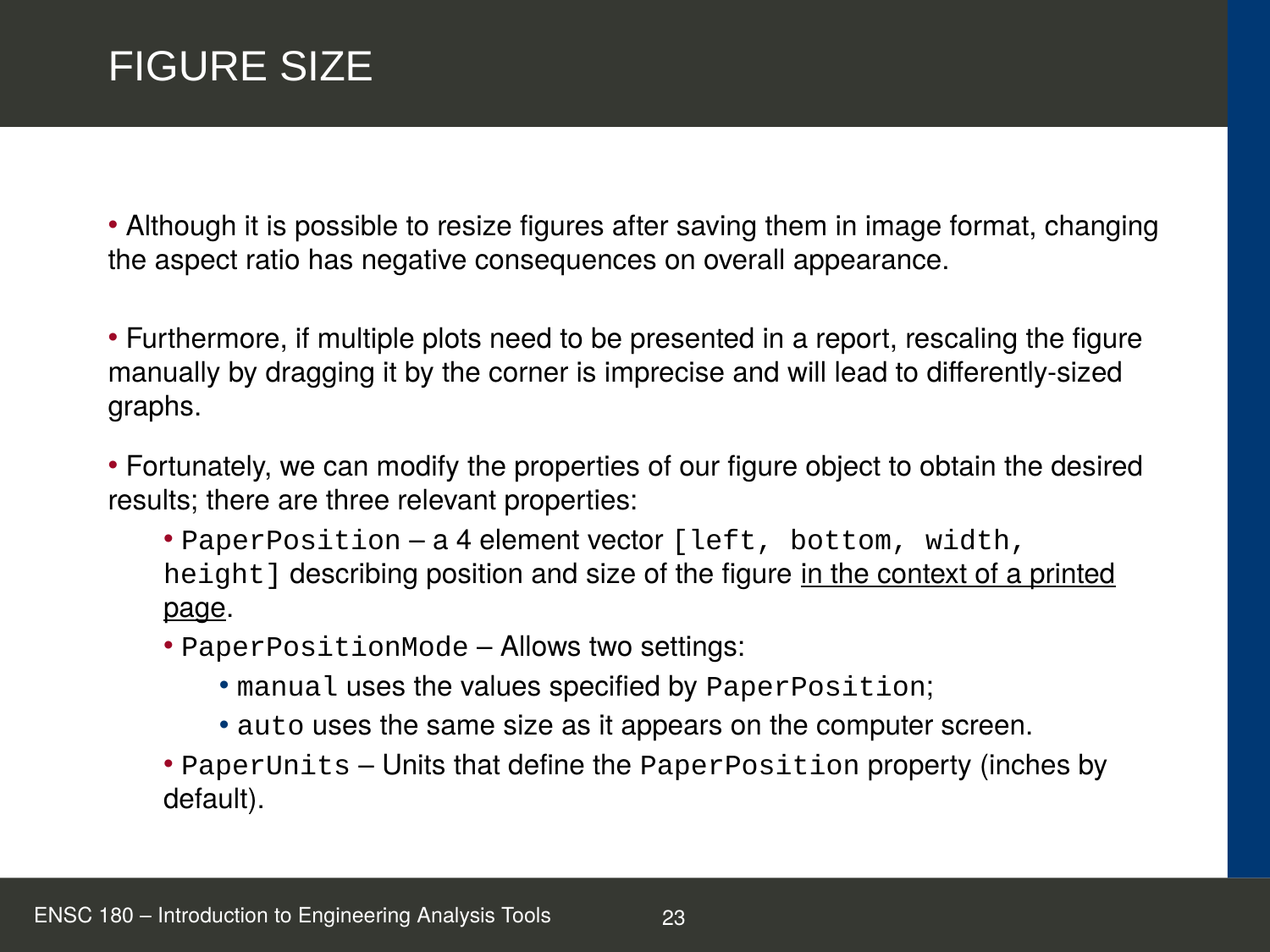

# FIGURE SIZE
 Although it is possible to resize figures after saving them in image format, changing the aspect ratio has negative consequences on overall appearance.

 Furthermore, if multiple plots need to be presented in a report, rescaling the figure manually by dragging it by the corner is imprecise and will lead to differently-sized graphs.
 Fortunately, we can modify the properties of our figure object to obtain the desired results; there are three relevant properties:
 PaperPosition – a 4 element vector [left, bottom, width, height] describing position and size of the figure in the context of a printed page.
 PaperPositionMode – Allows two settings:
 manual uses the values specified by PaperPosition;
 auto uses the same size as it appears on the computer screen.
 PaperUnits – Units that define the PaperPosition property (inches by default).

ENSC 180 – Introduction to Engineering Analysis Tools